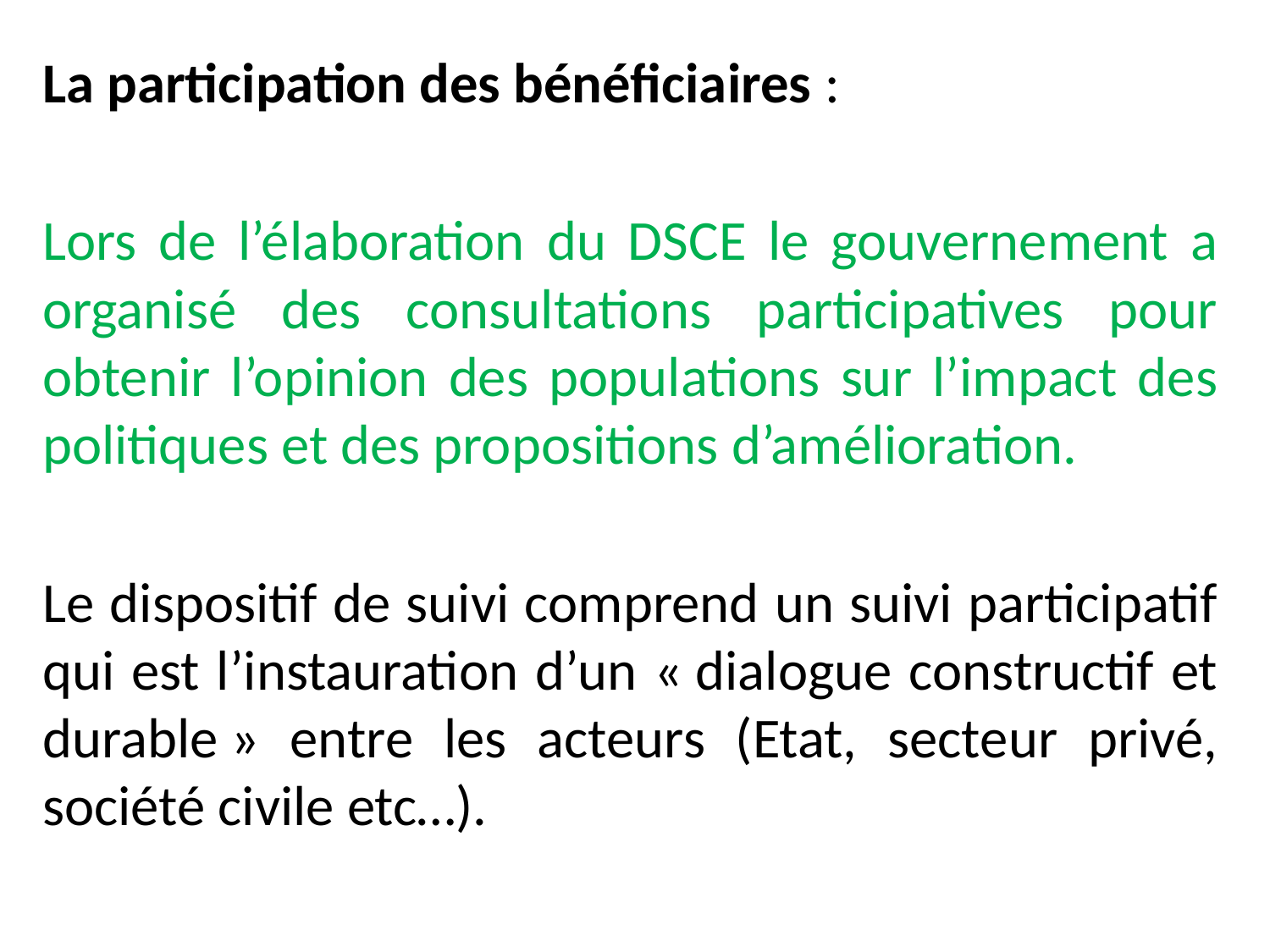

La participation des bénéficiaires :

Lors de l’élaboration du DSCE le gouvernement a organisé des consultations participatives pour obtenir l’opinion des populations sur l’impact des politiques et des propositions d’amélioration.

Le dispositif de suivi comprend un suivi participatif qui est l’instauration d’un « dialogue constructif et durable » entre les acteurs (Etat, secteur privé, société civile etc…).